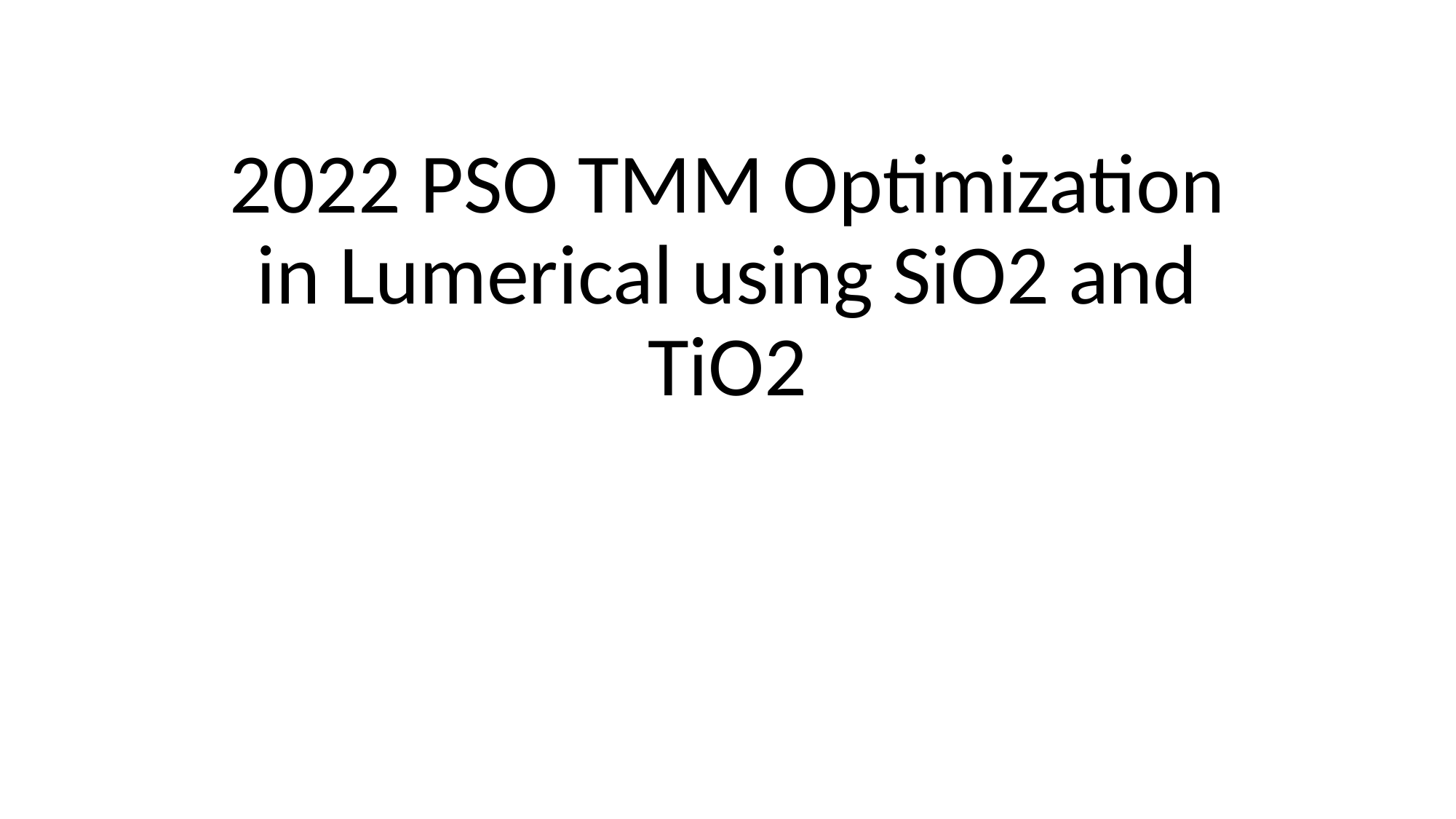

# 2022 PSO TMM Optimization in Lumerical using SiO2 and TiO2